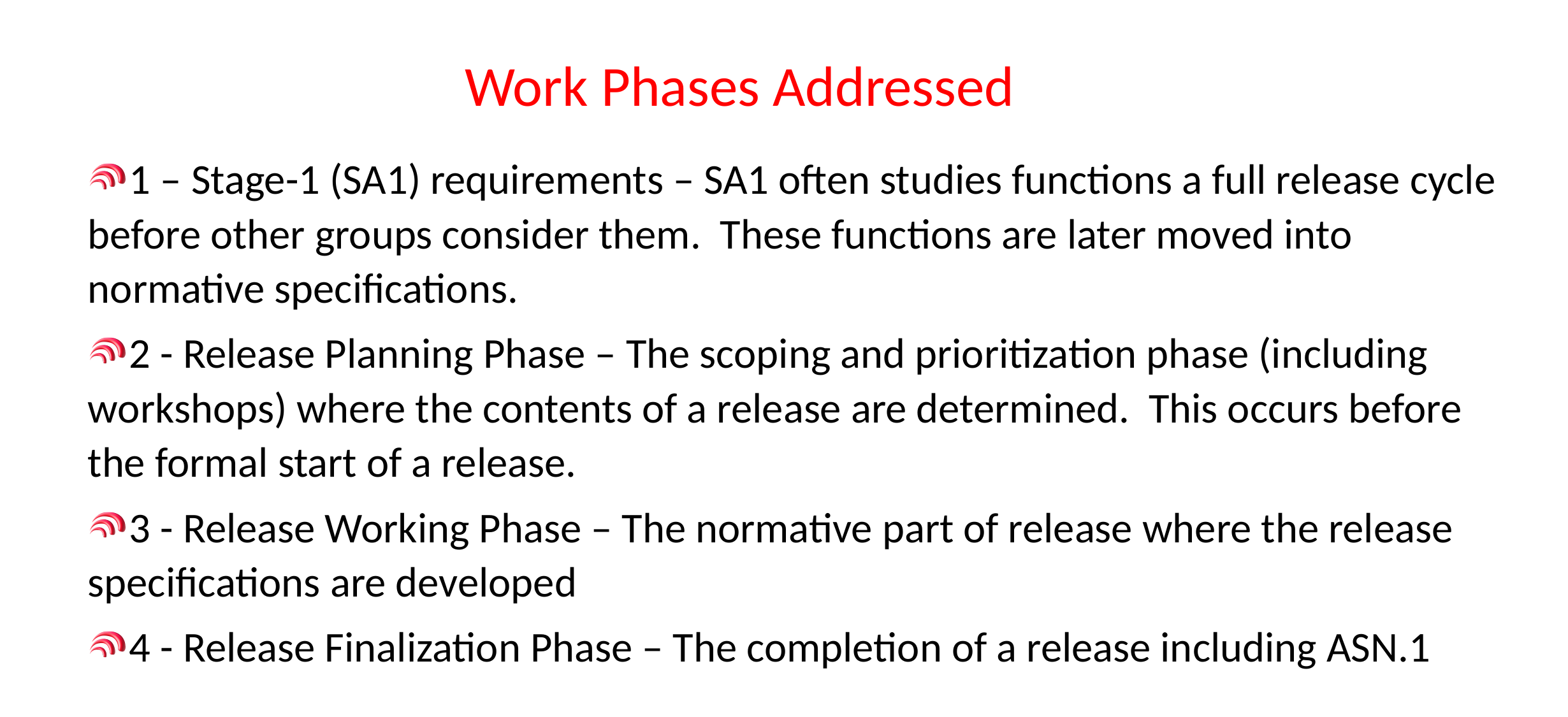

# Work Phases Addressed
1 – Stage-1 (SA1) requirements – SA1 often studies functions a full release cycle before other groups consider them.  These functions are later moved into normative specifications.
2 - Release Planning Phase – The scoping and prioritization phase (including workshops) where the contents of a release are determined.  This occurs before the formal start of a release.
3 - Release Working Phase – The normative part of release where the release specifications are developed
4 - Release Finalization Phase – The completion of a release including ASN.1